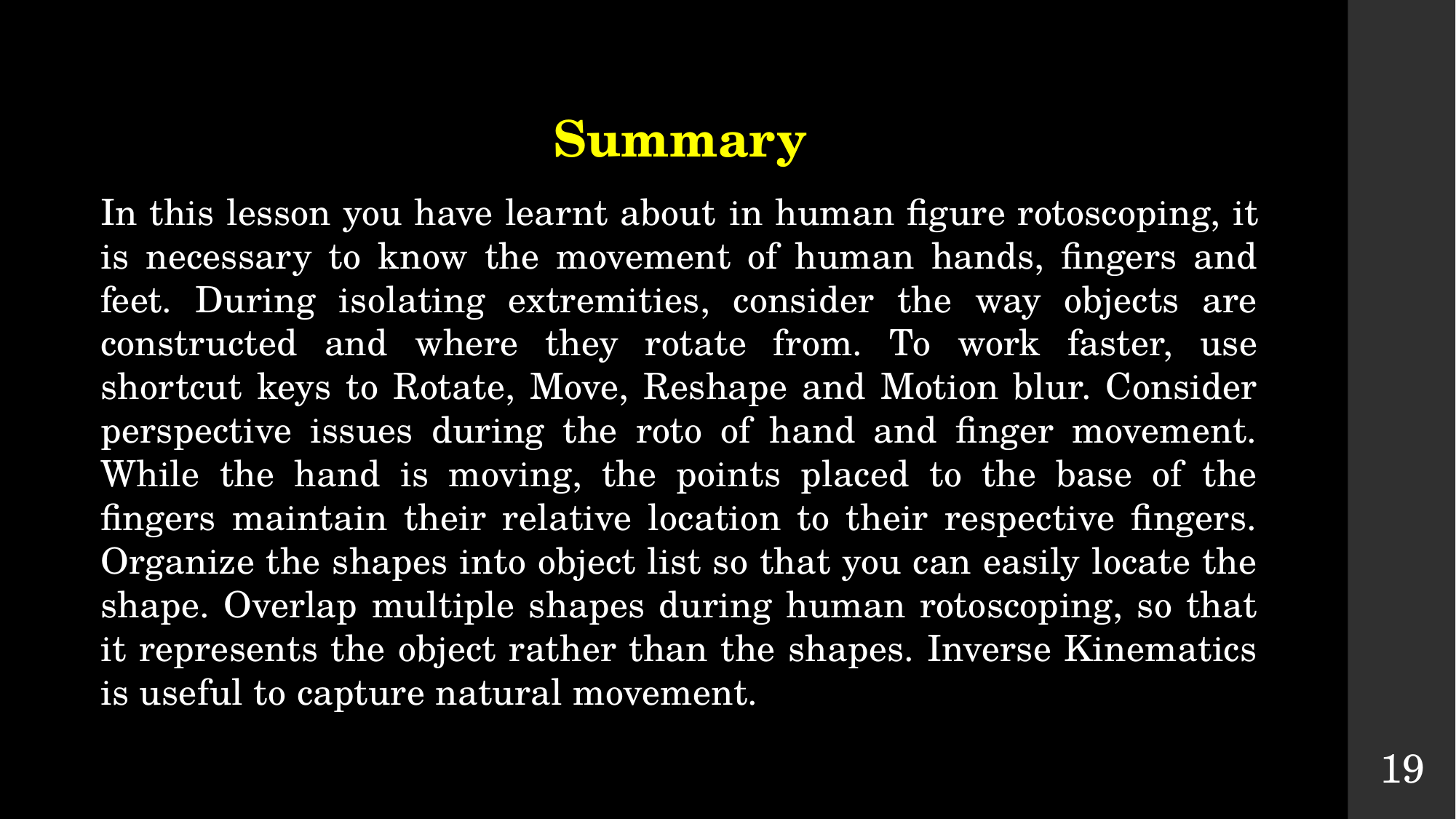

Summary
In this lesson you have learnt about in human figure rotoscoping, it is necessary to know the movement of human hands, fingers and feet. During isolating extremities, consider the way objects are constructed and where they rotate from. To work faster, use shortcut keys to Rotate, Move, Reshape and Motion blur. Consider perspective issues during the roto of hand and finger movement. While the hand is moving, the points placed to the base of the fingers maintain their relative location to their respective fingers. Organize the shapes into object list so that you can easily locate the shape. Overlap multiple shapes during human rotoscoping, so that it represents the object rather than the shapes. Inverse Kinematics is useful to capture natural movement.

19